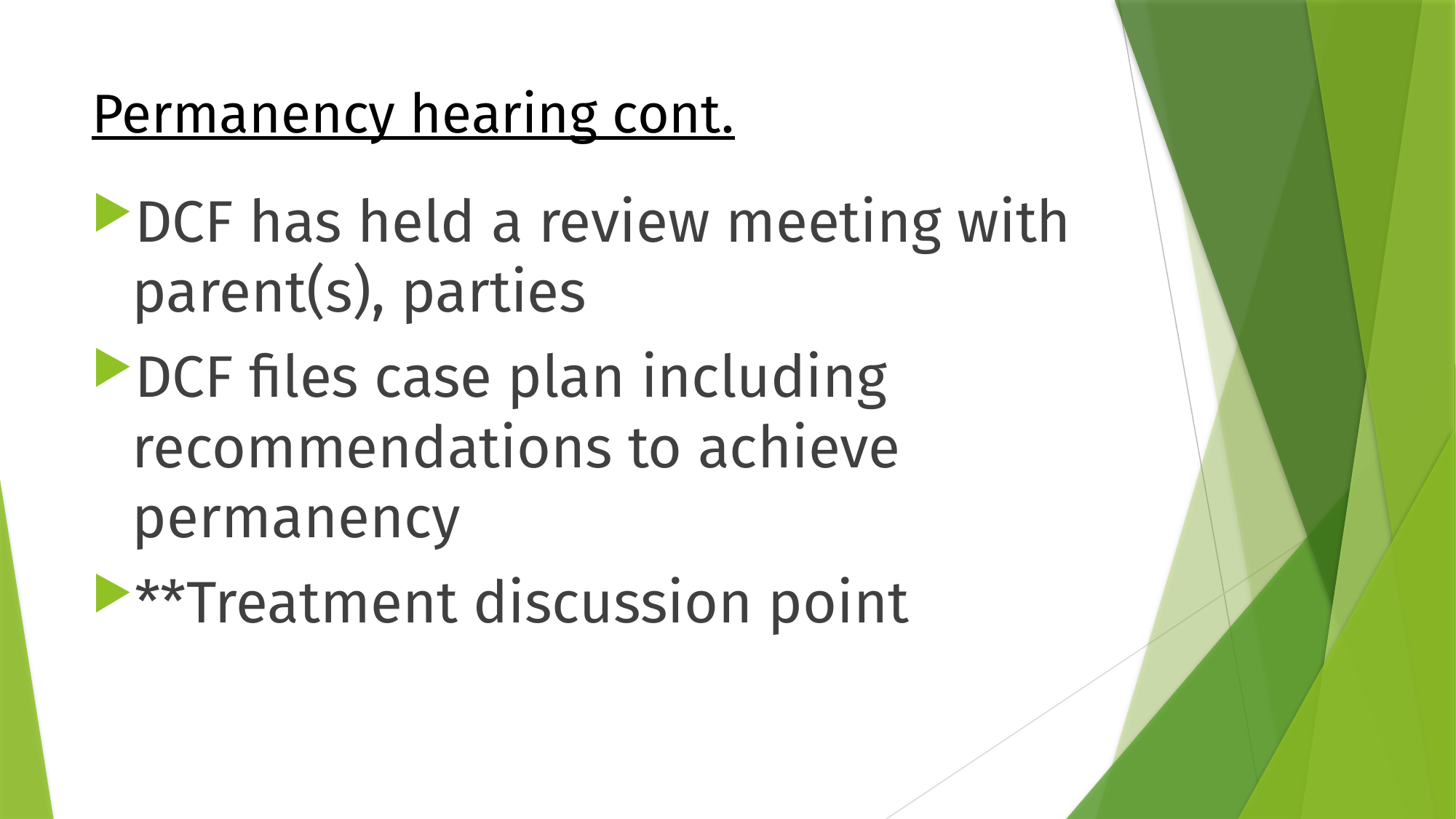

# Permanency hearing cont.
DCF has held a review meeting with parent(s), parties
DCF files case plan including recommendations to achieve permanency
**Treatment discussion point